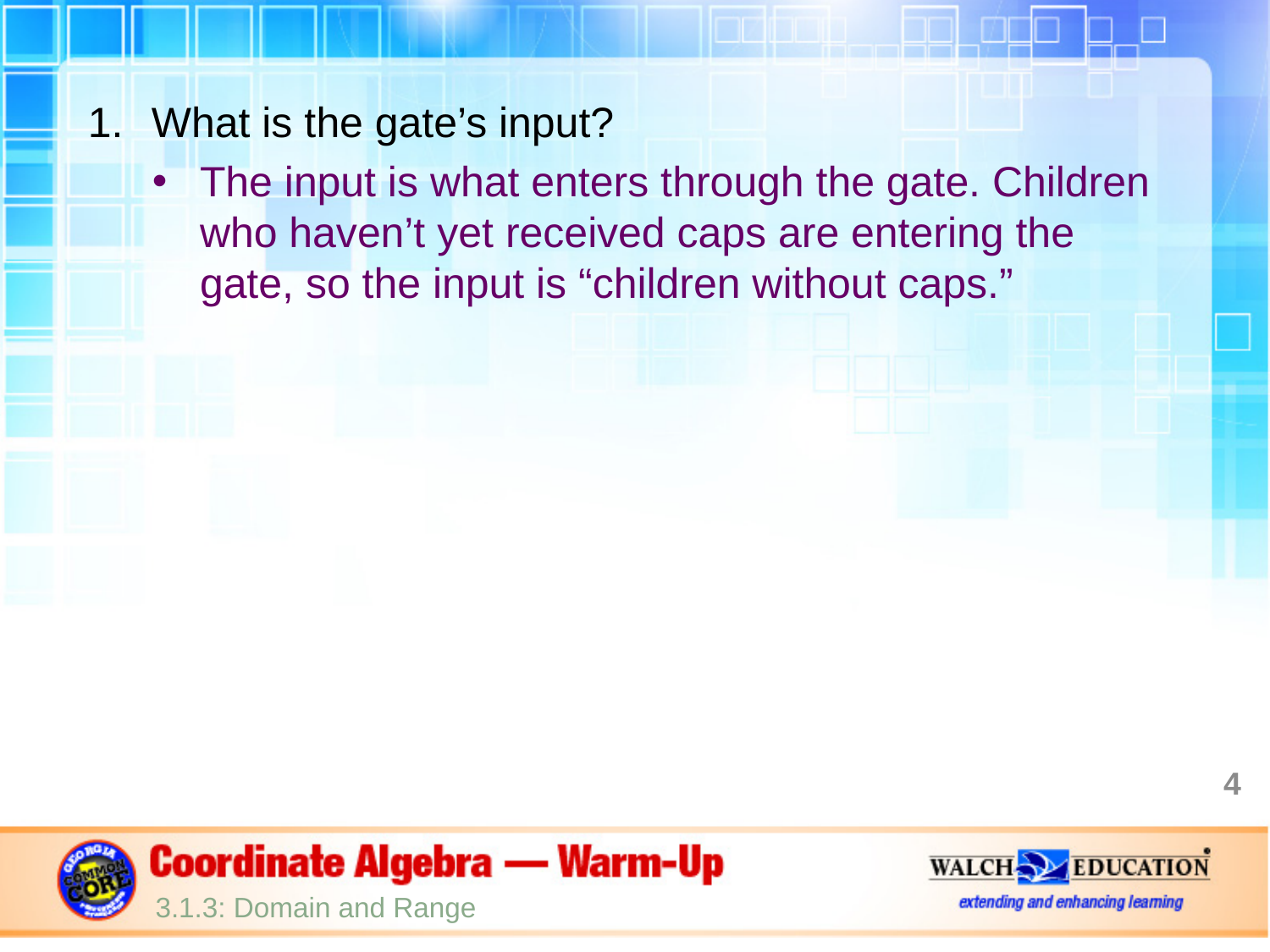

What is the gate’s input?
The input is what enters through the gate. Children who haven’t yet received caps are entering the gate, so the input is “children without caps.”

4

3.1.3: Domain and Range